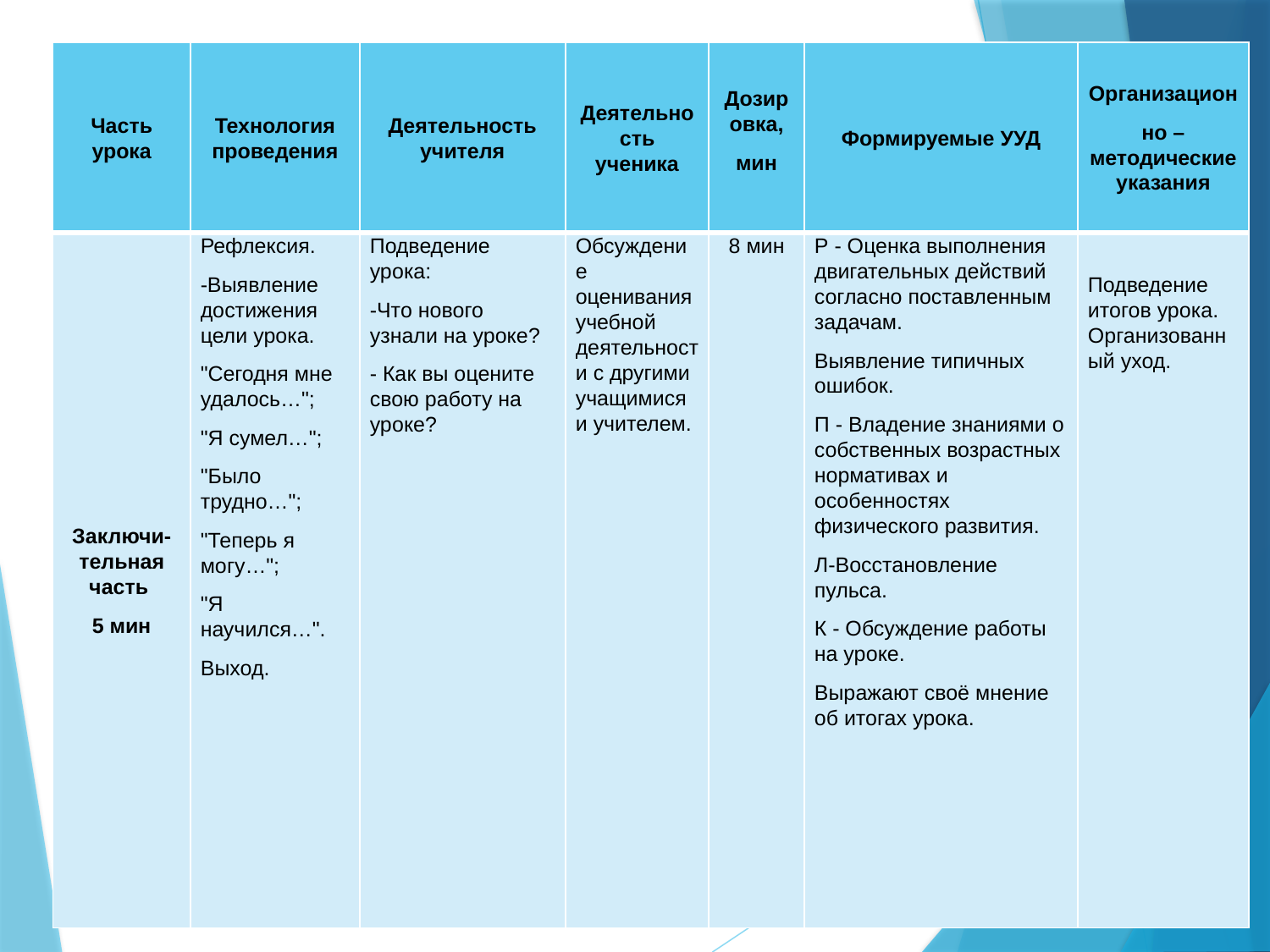

| Часть урока | Технология проведения | Деятельность учителя | Деятельность ученика | Дозировка, мин | Формируемые УУД | Организацион но – методические указания |
| --- | --- | --- | --- | --- | --- | --- |
| Заключи-тельная часть 5 мин | Рефлексия. -Выявление достижения цели урока. "Сегодня мне удалось…"; "Я сумел…"; "Было трудно…"; "Теперь я могу…"; "Я научился…". Выход. | Подведение урока: -Что нового узнали на уроке? - Как вы оцените свою работу на уроке? | Обсуждение оценивания учебной деятельности с другими учащимися и учителем. | 8 мин | Р - Оценка выполнения двигательных действий согласно поставленным задачам. Выявление типичных ошибок. П - Владение знаниями о собственных возрастных нормативах и особенностях физического развития. Л-Восстановление пульса. К - Обсуждение работы на уроке. Выражают своё мнение об итогах урока. | Подведение итогов урока. Организованный уход. |